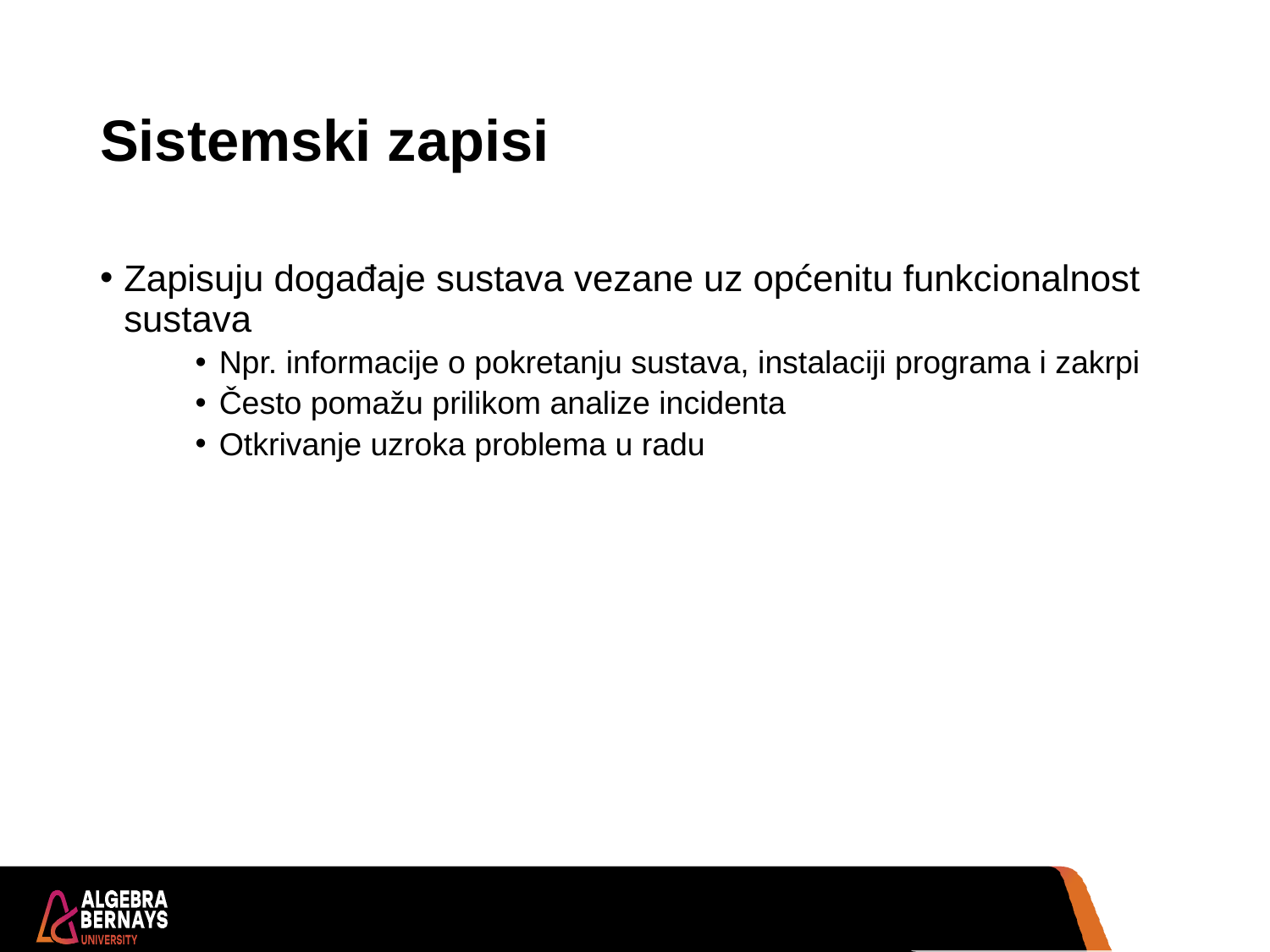

# Sistemski zapisi
Zapisuju događaje sustava vezane uz općenitu funkcionalnost sustava
Npr. informacije o pokretanju sustava, instalaciji programa i zakrpi
Često pomažu prilikom analize incidenta
Otkrivanje uzroka problema u radu